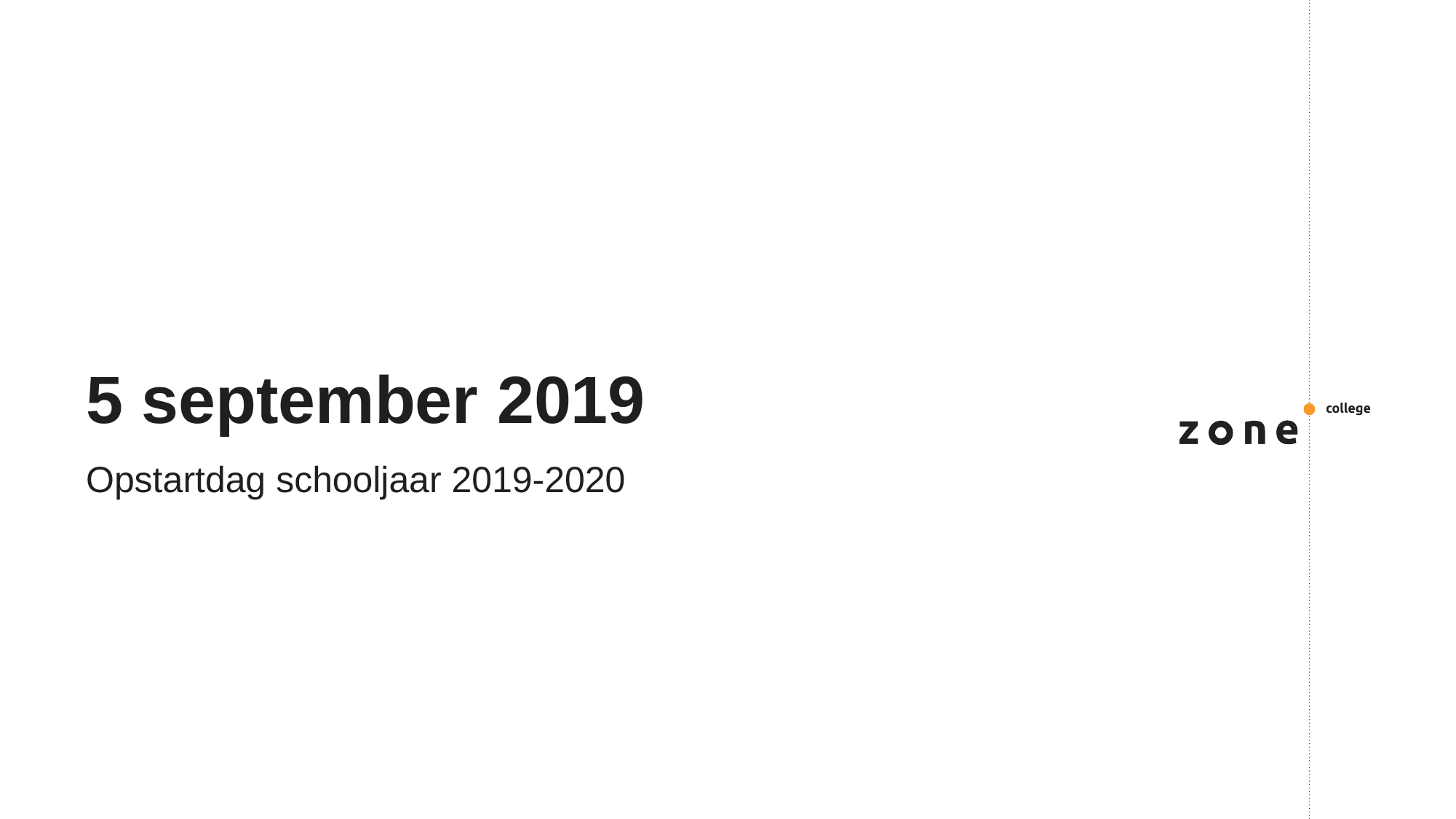

# 5 september 2019
Opstartdag schooljaar 2019-2020